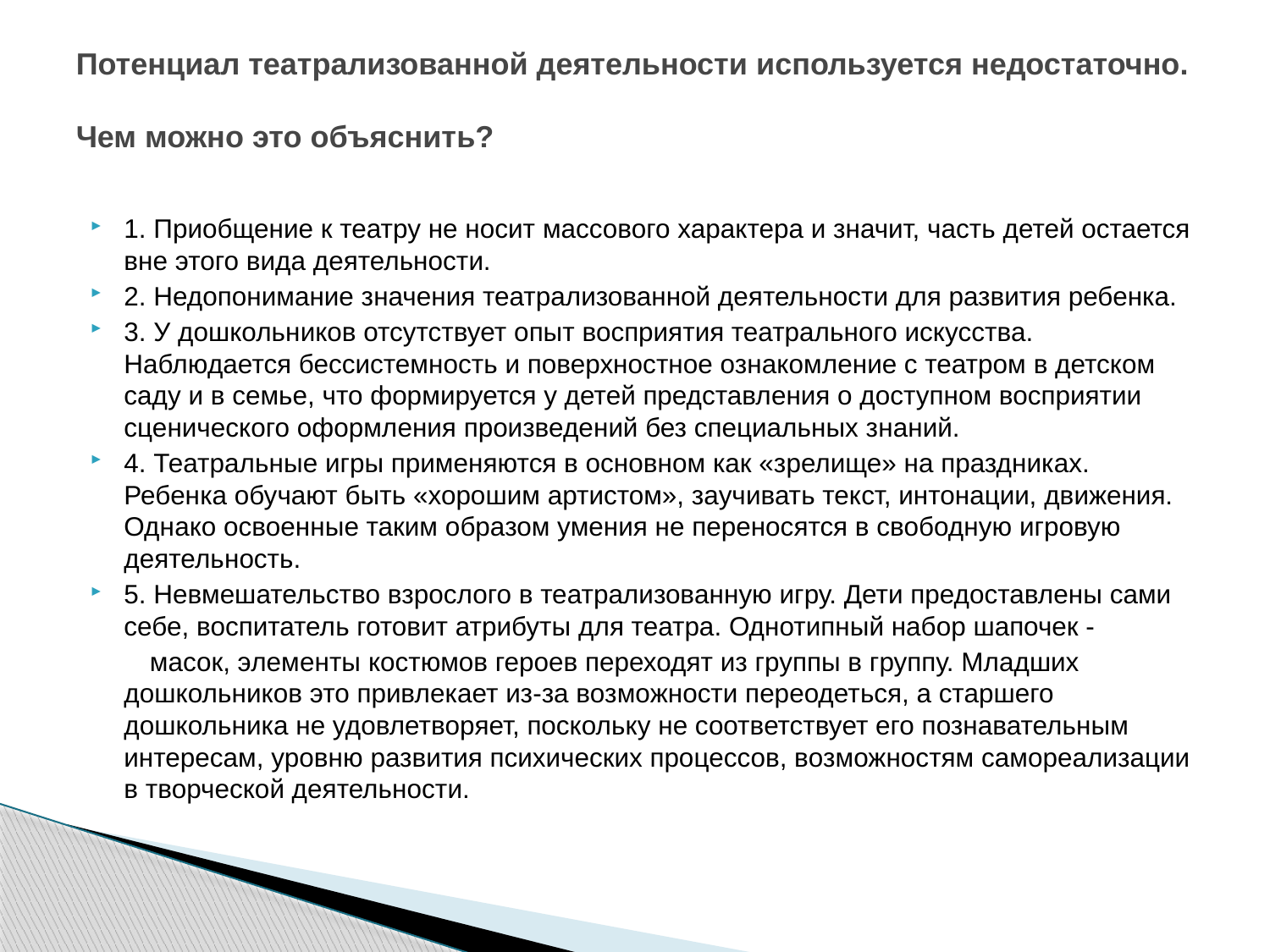

# Потенциал театрализованной деятельности используется недостаточно. Чем можно это объяснить?
1. Приобщение к театру не носит массового характера и значит, часть детей остается вне этого вида деятельности.
2. Недопонимание значения театрализованной деятельности для развития ребенка.
3. У дошкольников отсутствует опыт восприятия театрального искусства. Наблюдается бессистемность и поверхностное ознакомление с театром в детском саду и в семье, что формируется у детей представления о доступном восприятии сценического оформления произведений без специальных знаний.
4. Театральные игры применяются в основном как «зрелище» на праздниках. Ребенка обучают быть «хорошим артистом», заучивать текст, интонации, движения. Однако освоенные таким образом умения не переносятся в свободную игровую деятельность.
5. Невмешательство взрослого в театрализованную игру. Дети предоставлены сами себе, воспитатель готовит атрибуты для театра. Однотипный набор шапочек -
        масок, элементы костюмов героев переходят из группы в группу. Младших дошкольников это привлекает из-за возможности переодеться, а старшего дошкольника не удовлетворяет, поскольку не соответствует его познавательным интересам, уровню развития психических процессов, возможностям самореализации в творческой деятельности.